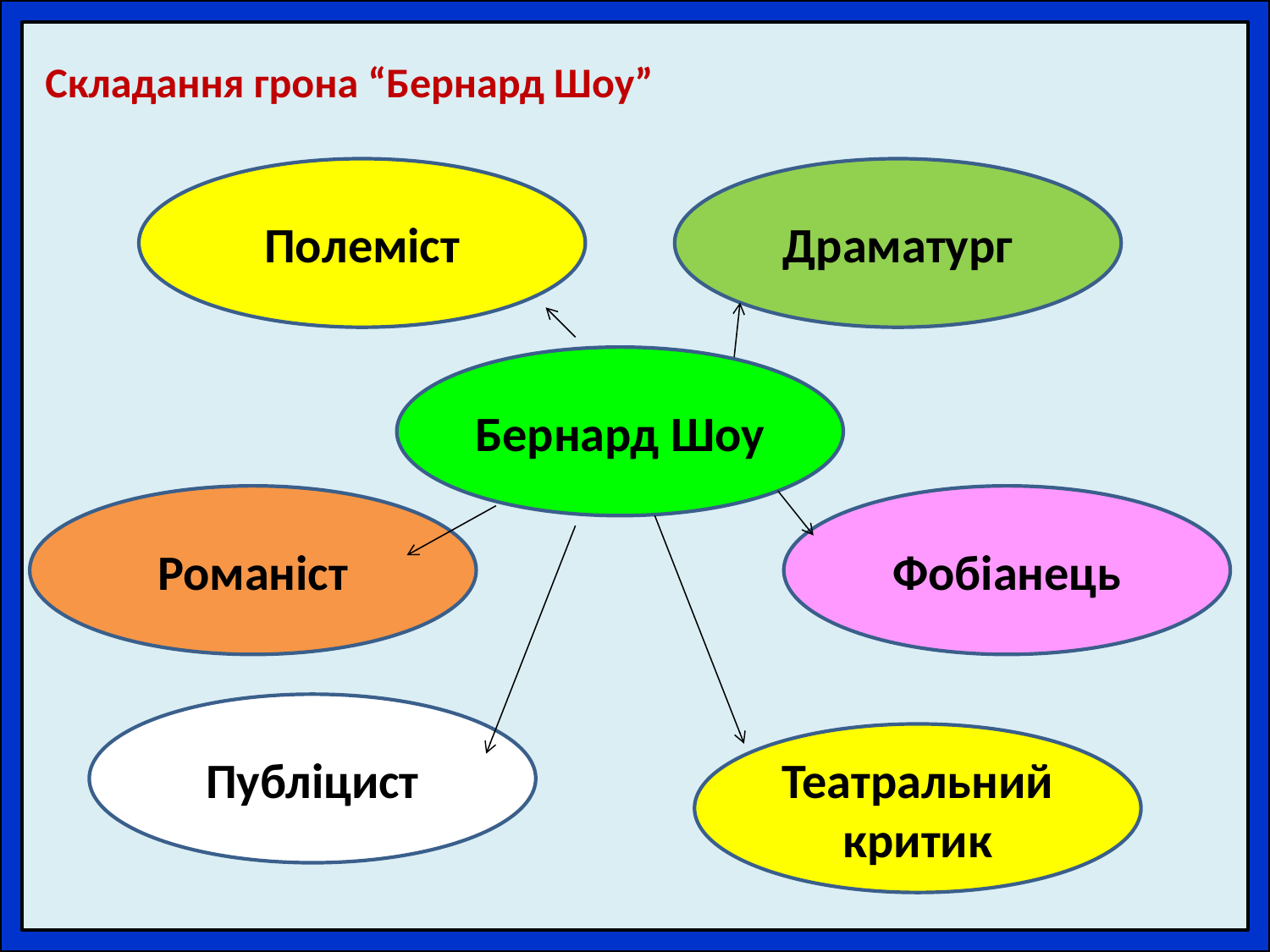

Складання грона “Бернард Шоу”
Полеміст
Драматург
Бернард Шоу
Романіст
Фобіанець
Публіцист
Театральний критик